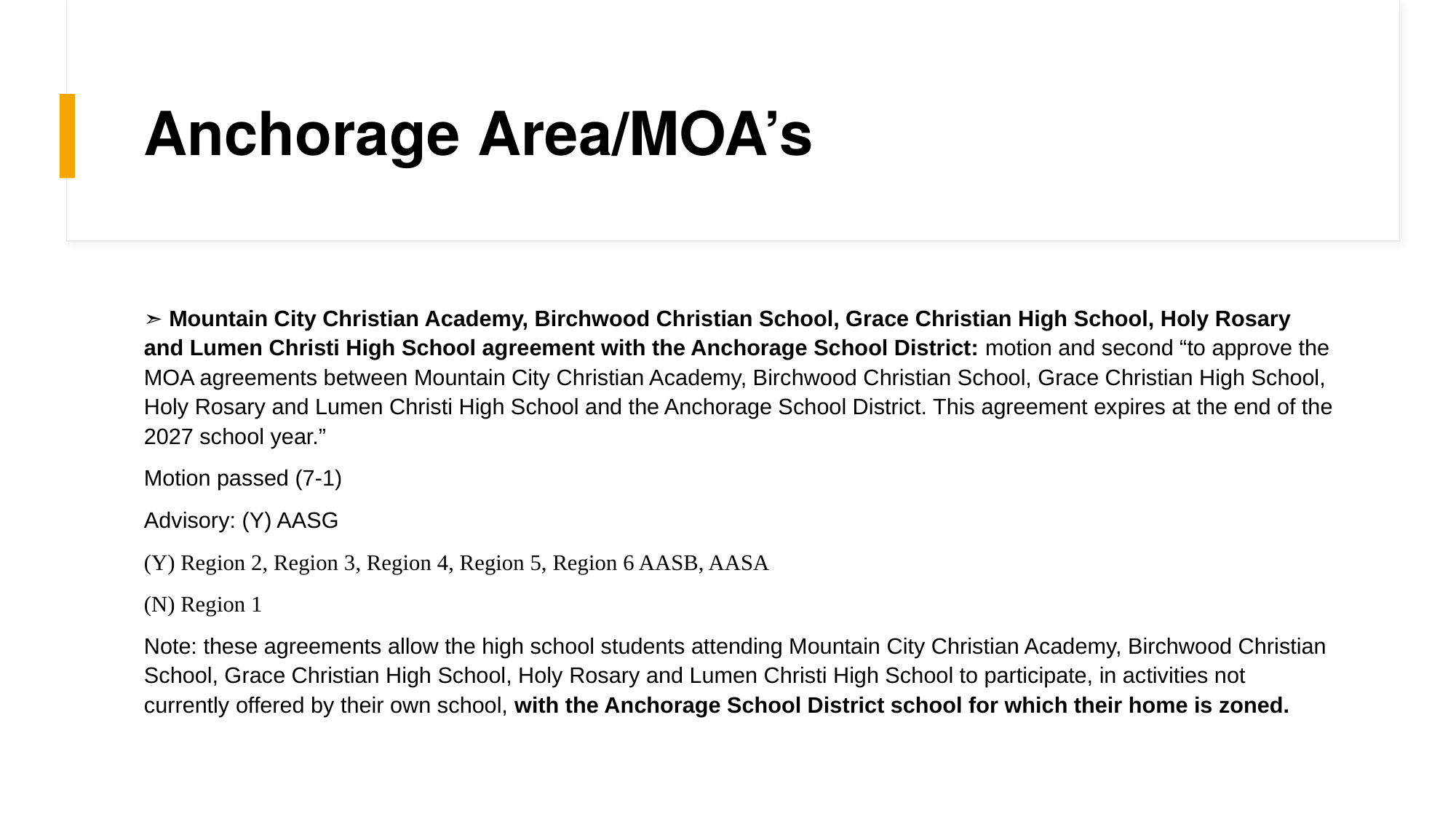

# Anchorage Area/MOA’s
➣ Mountain City Christian Academy, Birchwood Christian School, Grace Christian High School, Holy Rosary and Lumen Christi High School agreement with the Anchorage School District: motion and second “to approve the MOA agreements between Mountain City Christian Academy, Birchwood Christian School, Grace Christian High School, Holy Rosary and Lumen Christi High School and the Anchorage School District. This agreement expires at the end of the 2027 school year.”
Motion passed (7-1)
Advisory: (Y) AASG
(Y) Region 2, Region 3, Region 4, Region 5, Region 6 AASB, AASA
(N) Region 1
Note: these agreements allow the high school students attending Mountain City Christian Academy, Birchwood Christian School, Grace Christian High School, Holy Rosary and Lumen Christi High School to participate, in activities not currently offered by their own school, with the Anchorage School District school for which their home is zoned.